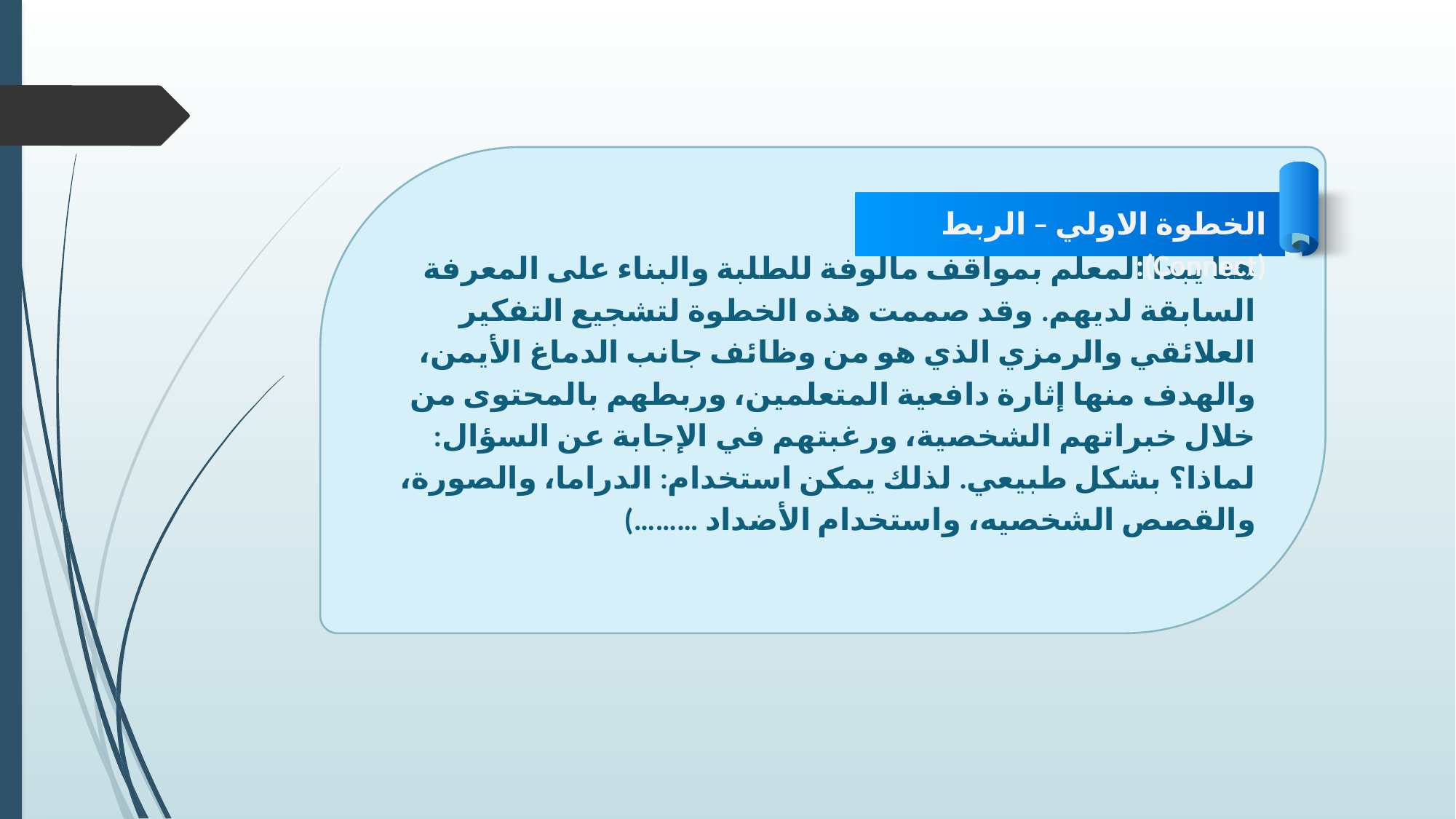

هنا يبدأ المعلم بمواقف مألوفة للطلبة والبناء على المعرفة السابقة لديهم. وقد صممت هذه الخطوة لتشجيع التفكير العلائقي والرمزي الذي هو من وظائف جانب الدماغ الأيمن، والهدف منها إثارة دافعية المتعلمين، وربطهم بالمحتوى من خلال خبراتهم الشخصية، ورغبتهم في الإجابة عن السؤال: لماذا؟ بشكل طبيعي. لذلك يمكن استخدام: الدراما، والصورة، والقصص الشخصيه، واستخدام الأضداد ………)

الخطوة الاولي – الربط (Connect):
المتعلم التخيلي